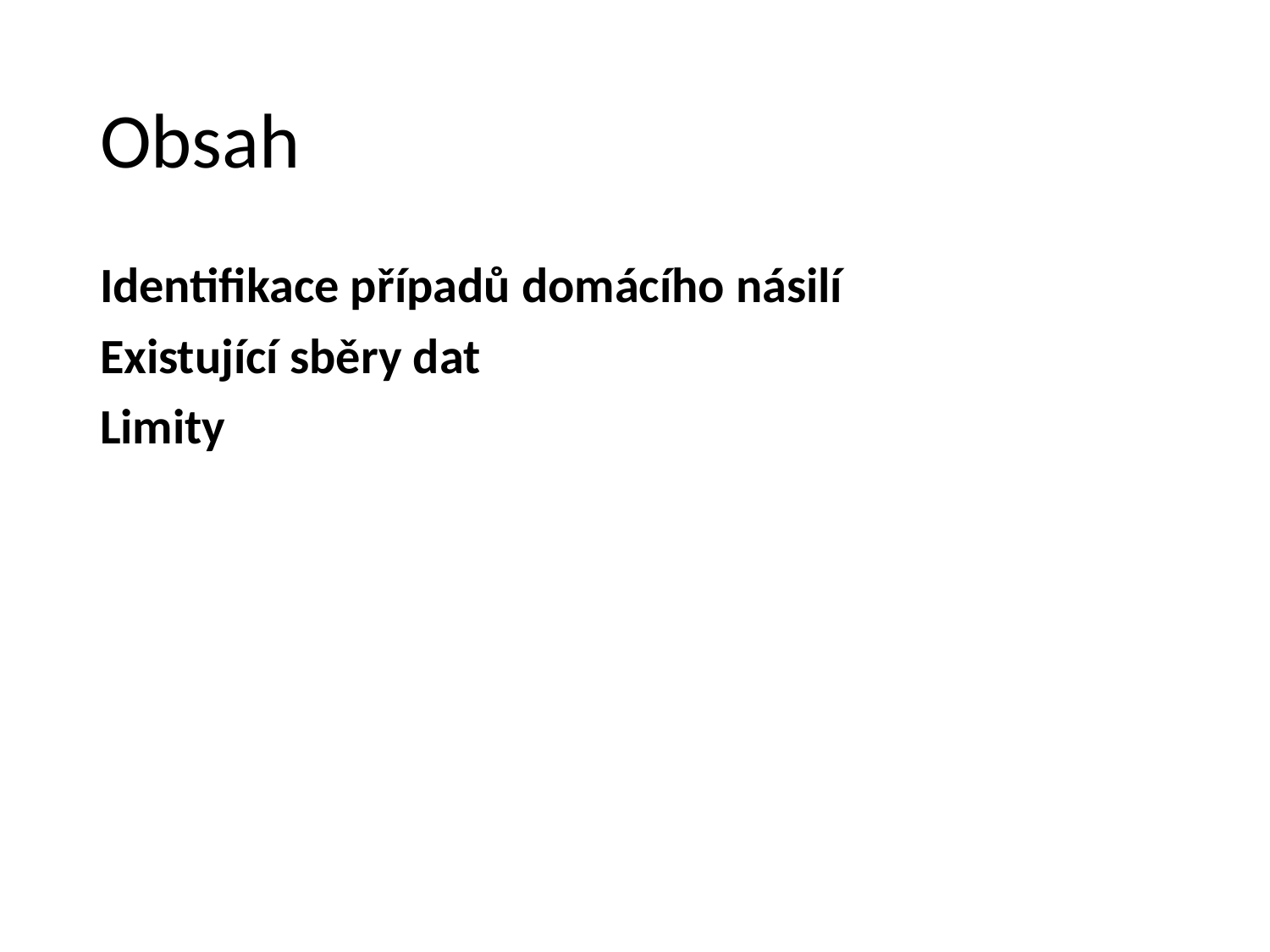

# Obsah
Identifikace případů domácího násilí
Existující sběry dat
Limity